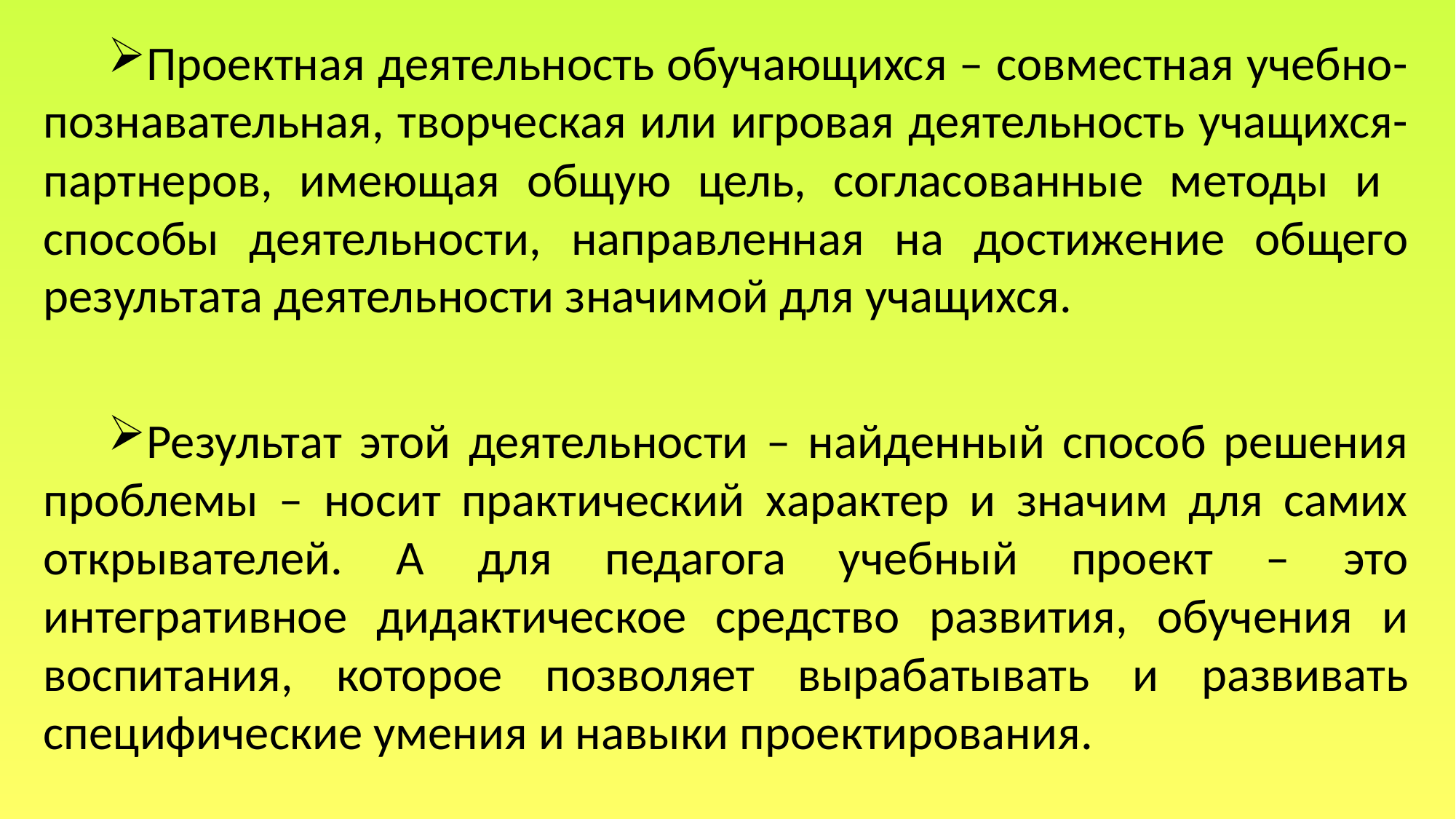

Проектная деятельность обучающихся – совместная учебно-познавательная, творческая или игровая деятельность учащихся-партнеров, имеющая общую цель, согласованные методы и  способы деятельности, направленная на достижение общего результата деятельности значимой для учащихся.

Результат этой деятельности – найденный способ решения проблемы – носит практический характер и значим для самих открывателей. А для педагога учебный проект – это интегративное дидактическое средство развития, обучения и воспитания, которое позволяет вырабатывать и развивать специфические умения и навыки проектирования.